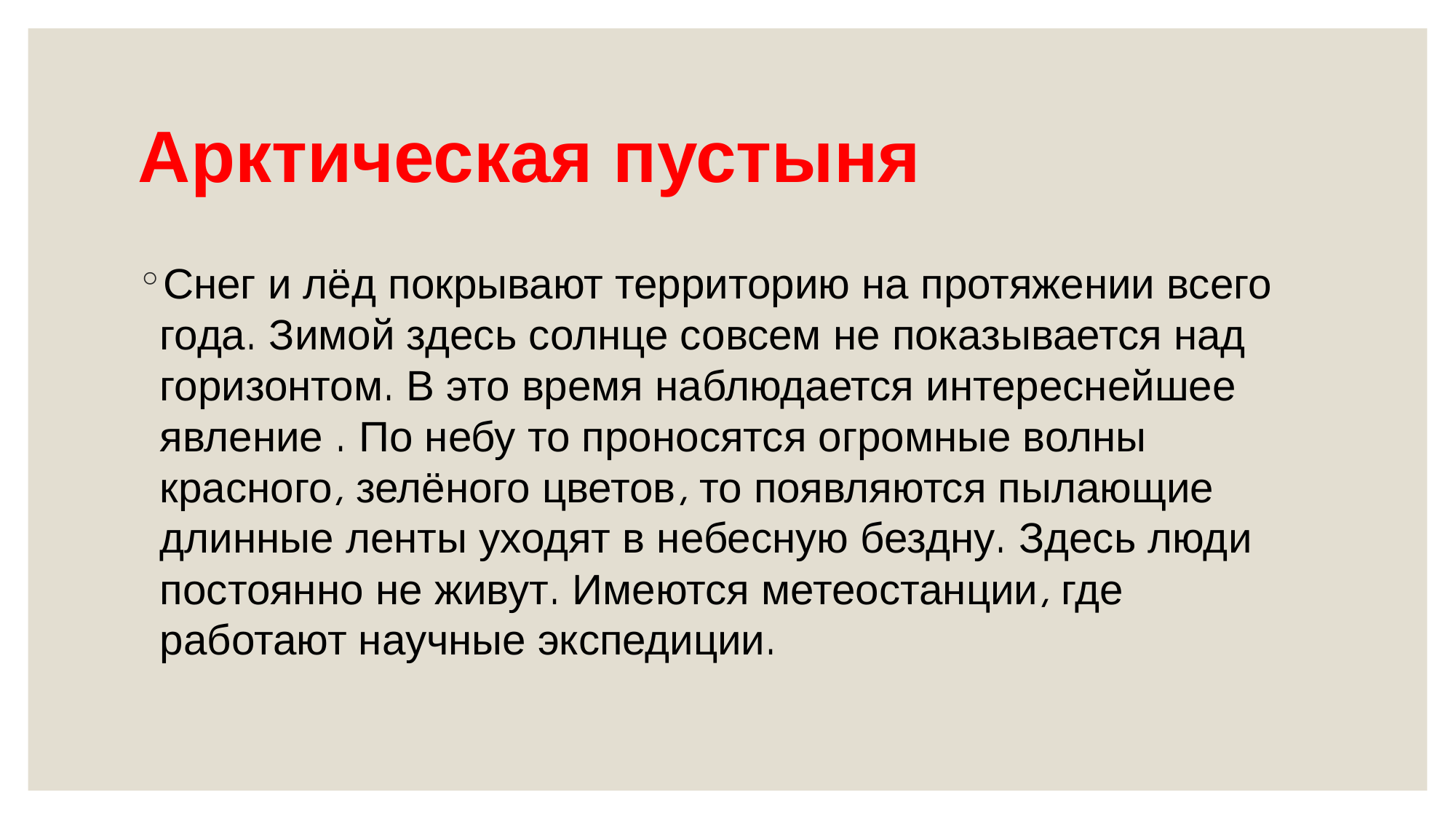

# Арктическая пустыня
Снег и лёд покрывают территорию на протяжении всего года. Зимой здесь солнце совсем не показывается над горизонтом. В это время наблюдается интереснейшее явление . По небу то проносятся огромные волны красного, зелёного цветов, то появляются пылающие длинные ленты уходят в небесную бездну. Здесь люди постоянно не живут. Имеются метеостанции, где работают научные экспедиции.